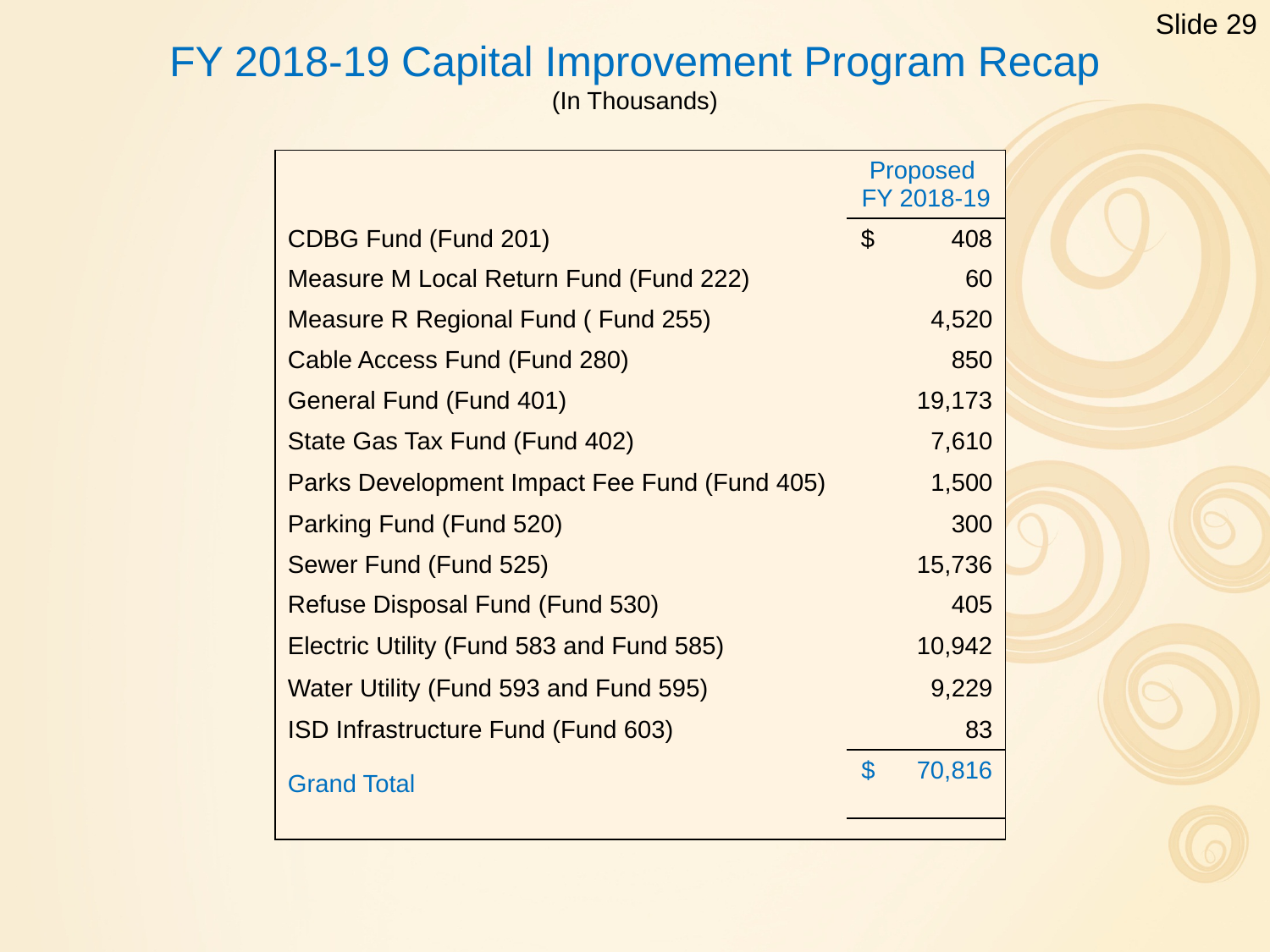

Slide 29
# FY 2018-19 Capital Improvement Program Recap (In Thousands)
|  | Proposed FY 2018-19 |
| --- | --- |
| CDBG Fund (Fund 201) | $ 408 |
| Measure M Local Return Fund (Fund 222) | 60 |
| Measure R Regional Fund ( Fund 255) | 4,520 |
| Cable Access Fund (Fund 280) | 850 |
| General Fund (Fund 401) | 19,173 |
| State Gas Tax Fund (Fund 402) | 7,610 |
| Parks Development Impact Fee Fund (Fund 405) | 1,500 |
| Parking Fund (Fund 520) | 300 |
| Sewer Fund (Fund 525) | 15,736 |
| Refuse Disposal Fund (Fund 530) | 405 |
| Electric Utility (Fund 583 and Fund 585) | 10,942 |
| Water Utility (Fund 593 and Fund 595) | 9,229 |
| ISD Infrastructure Fund (Fund 603) | 83 |
| Grand Total | $ 70,816 |
|  |  |